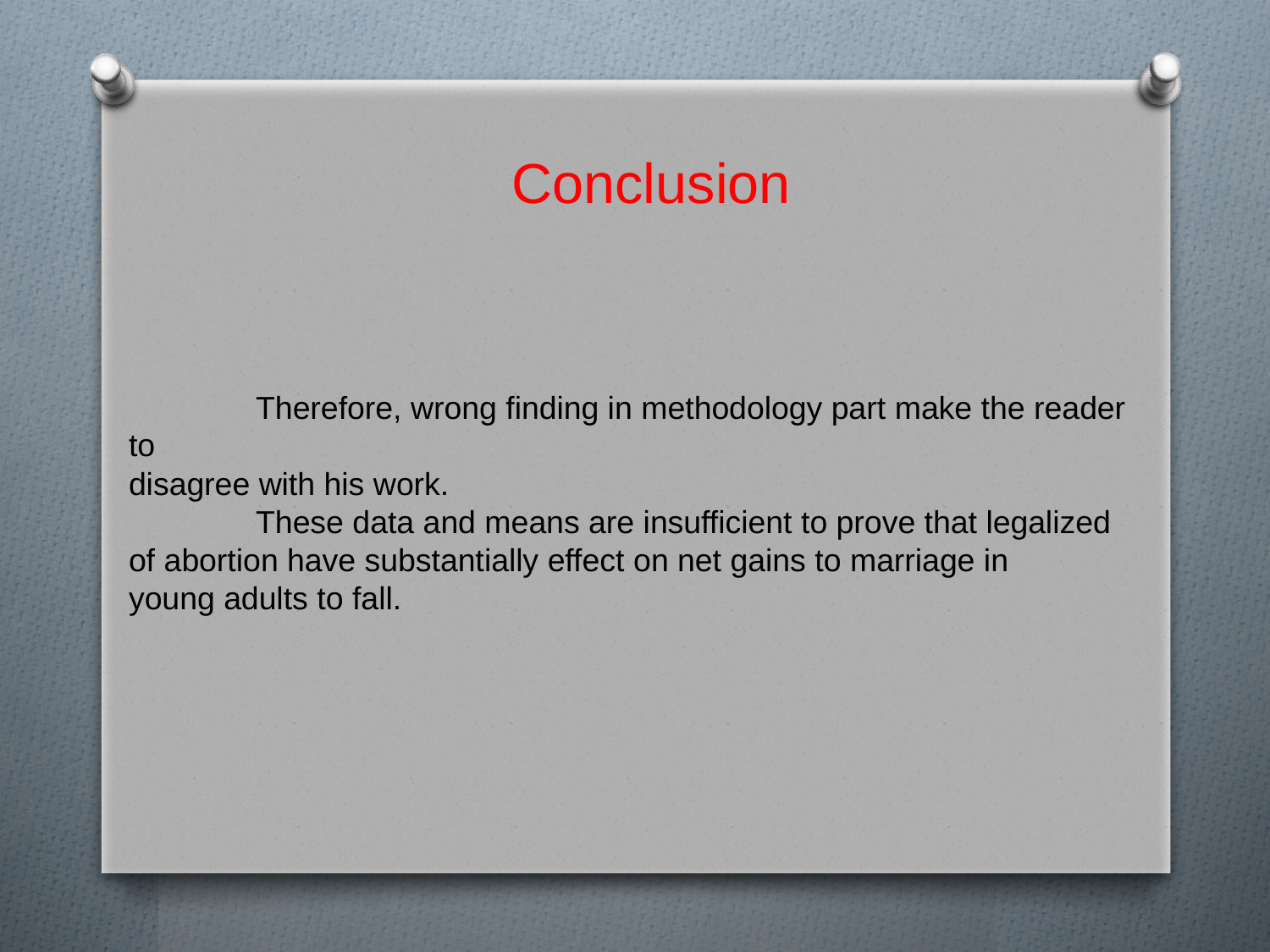

Conclusion
	Therefore, wrong finding in methodology part make the reader to
disagree with his work.
	These data and means are insufficient to prove that legalized of abortion have substantially effect on net gains to marriage in
young adults to fall.